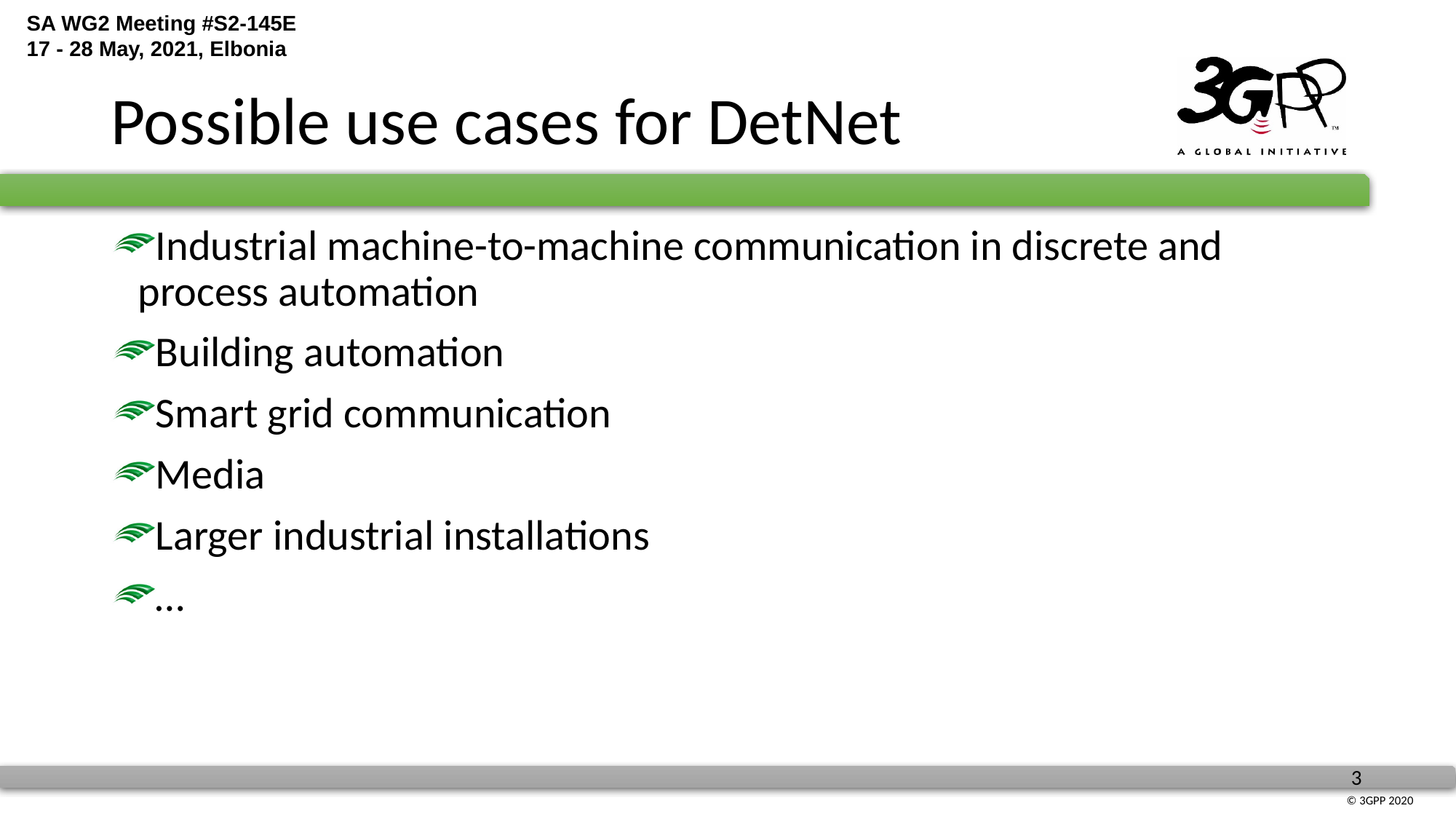

# Possible use cases for DetNet
Industrial machine-to-machine communication in discrete and process automation
Building automation
Smart grid communication
Media
Larger industrial installations
…